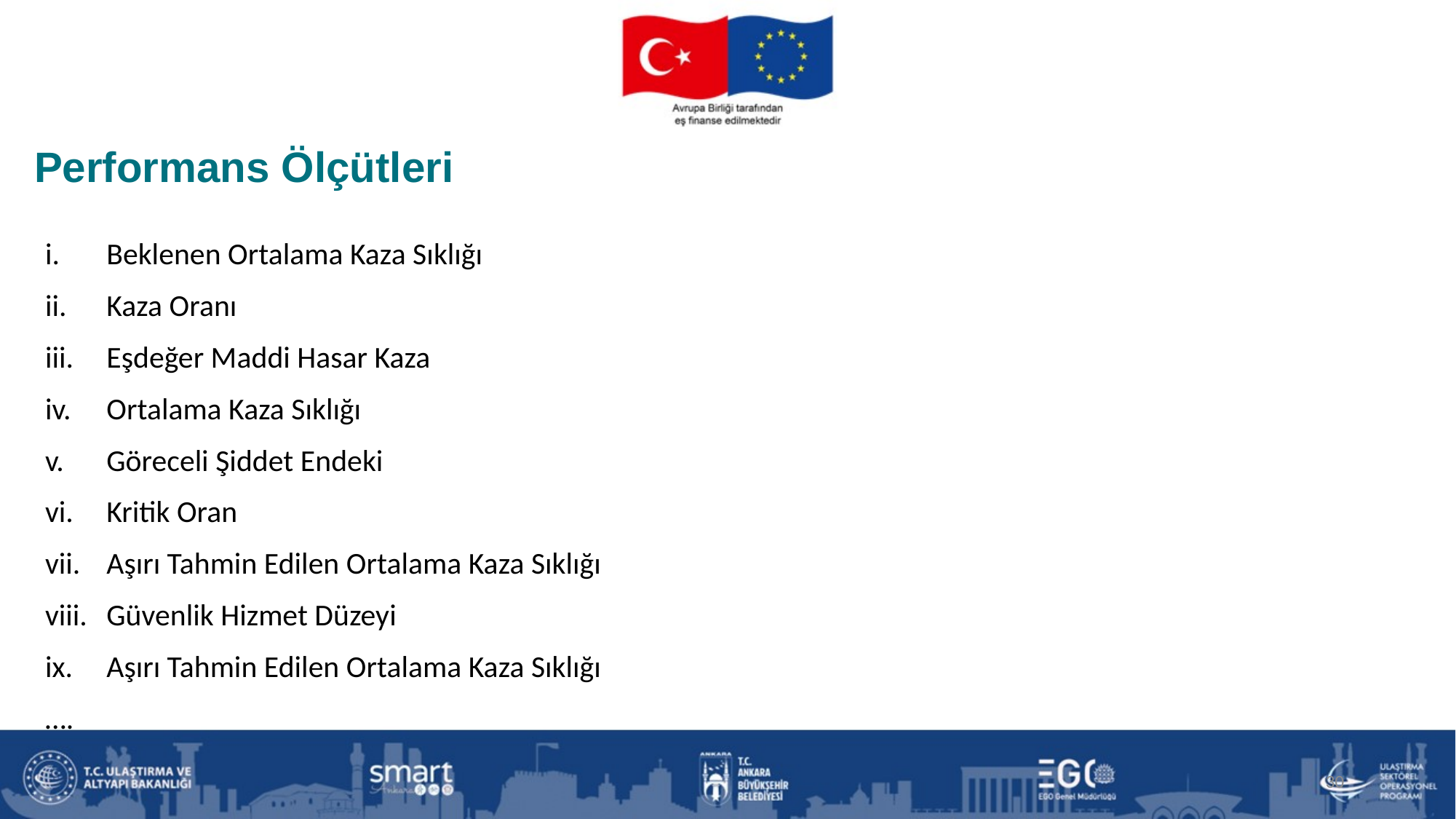

Performans Ölçütleri

Beklenen Ortalama Kaza Sıklığı
Kaza Oranı
Eşdeğer Maddi Hasar Kaza
Ortalama Kaza Sıklığı
Göreceli Şiddet Endeki
Kritik Oran
Aşırı Tahmin Edilen Ortalama Kaza Sıklığı
Güvenlik Hizmet Düzeyi
Aşırı Tahmin Edilen Ortalama Kaza Sıklığı
….

30